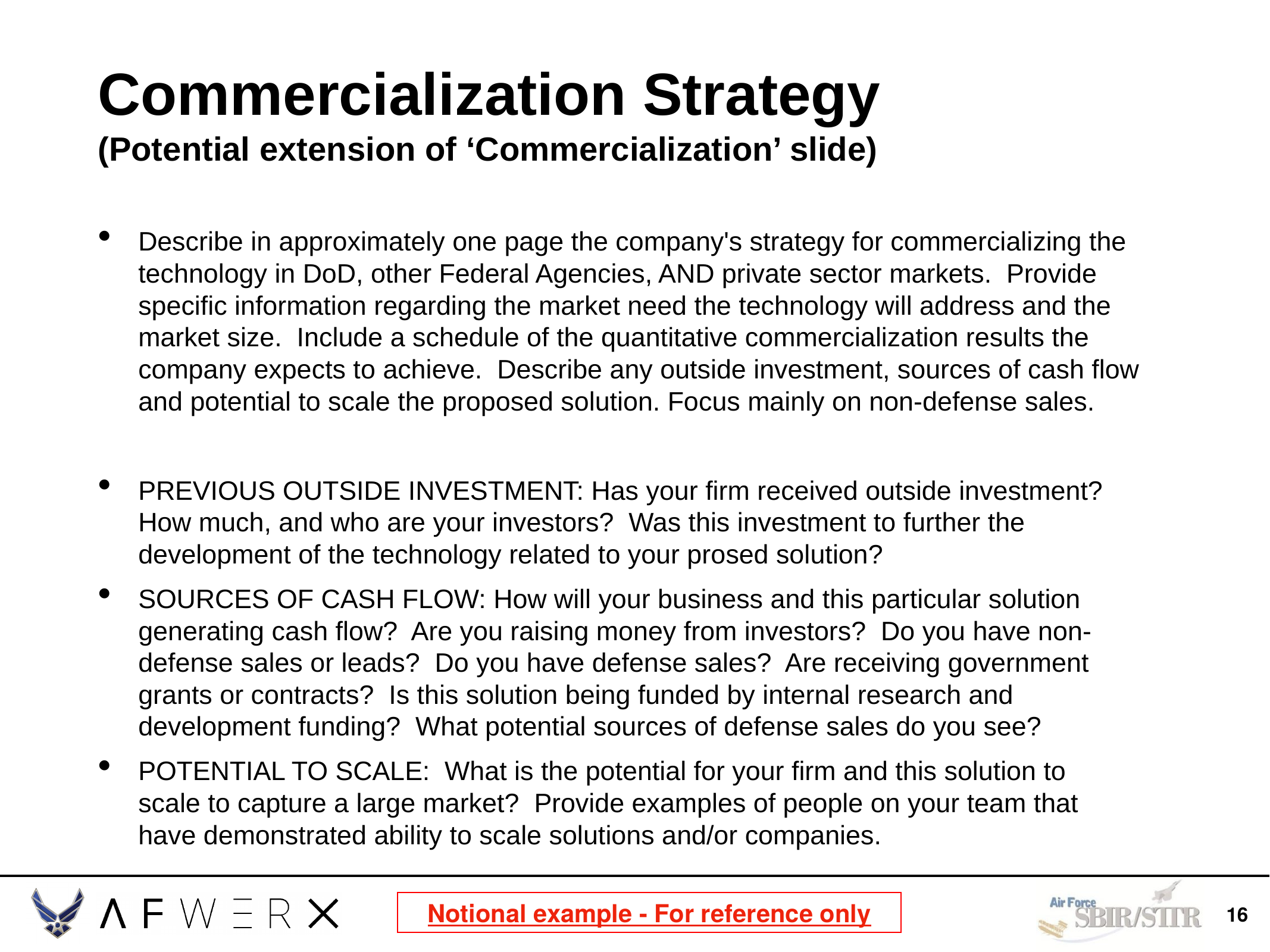

# Commercialization Strategy (Potential extension of ‘Commercialization’ slide)
Describe in approximately one page the company's strategy for commercializing the technology in DoD, other Federal Agencies, AND private sector markets.  Provide specific information regarding the market need the technology will address and the market size.  Include a schedule of the quantitative commercialization results the company expects to achieve.  Describe any outside investment, sources of cash flow and potential to scale the proposed solution. Focus mainly on non-defense sales.

PREVIOUS OUTSIDE INVESTMENT: Has your firm received outside investment?  How much, and who are your investors?  Was this investment to further the development of the technology related to your prosed solution?
SOURCES OF CASH FLOW: How will your business and this particular solution generating cash flow?  Are you raising money from investors?  Do you have non-defense sales or leads?  Do you have defense sales?  Are receiving government grants or contracts?  Is this solution being funded by internal research and development funding?  What potential sources of defense sales do you see?
POTENTIAL TO SCALE:  What is the potential for your firm and this solution to scale to capture a large market?  Provide examples of people on your team that have demonstrated ability to scale solutions and/or companies.